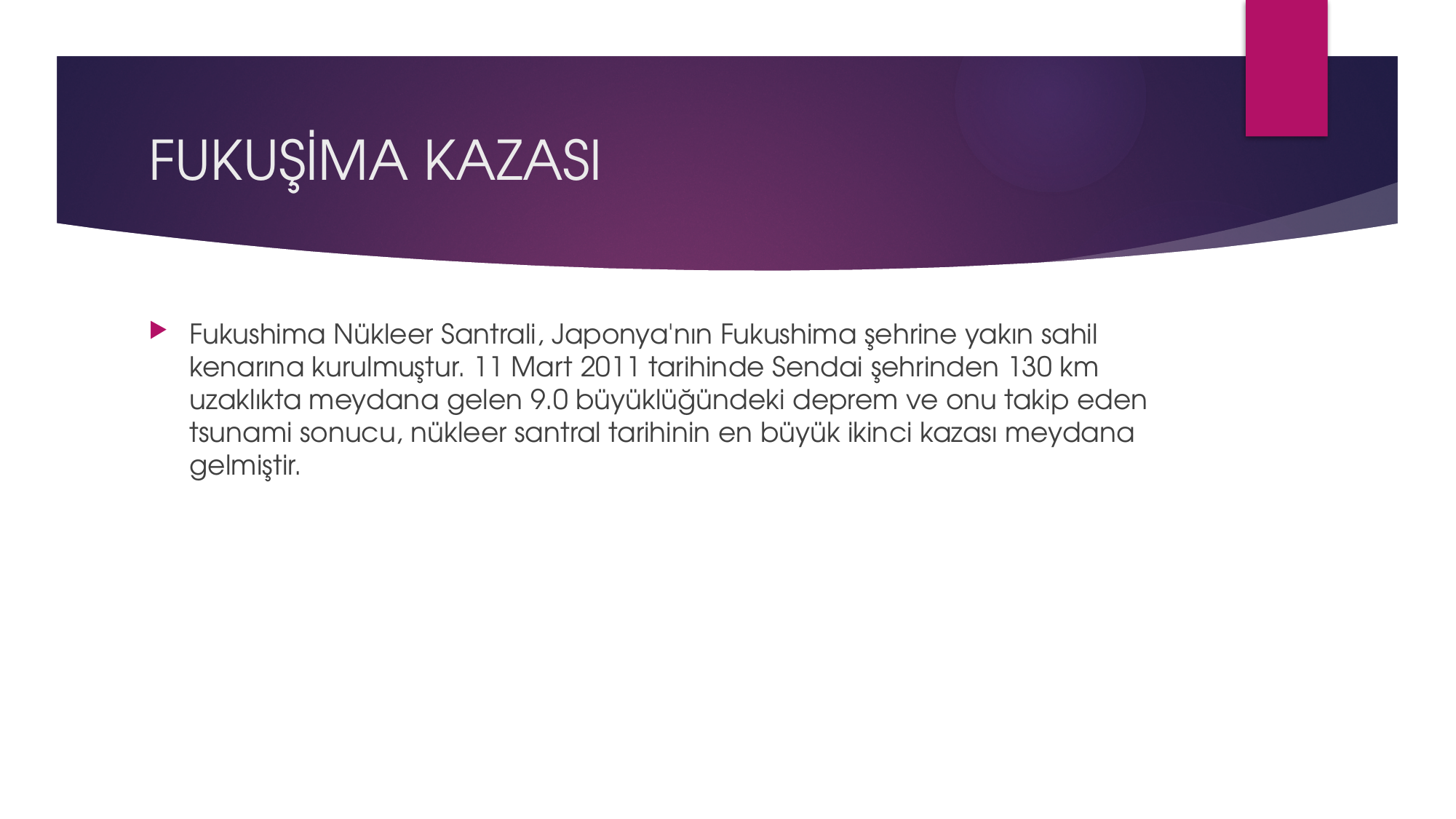

# FUKUŞİMA KAZASI
Fukushima Nükleer Santrali, Japonya'nın Fukushima şehrine yakın sahil kenarına kurulmuştur. 11 Mart 2011 tarihinde Sendai şehrinden 130 km uzaklıkta meydana gelen 9.0 büyüklüğündeki deprem ve onu takip eden tsunami sonucu, nükleer santral tarihinin en büyük ikinci kazası meydana gelmiştir.